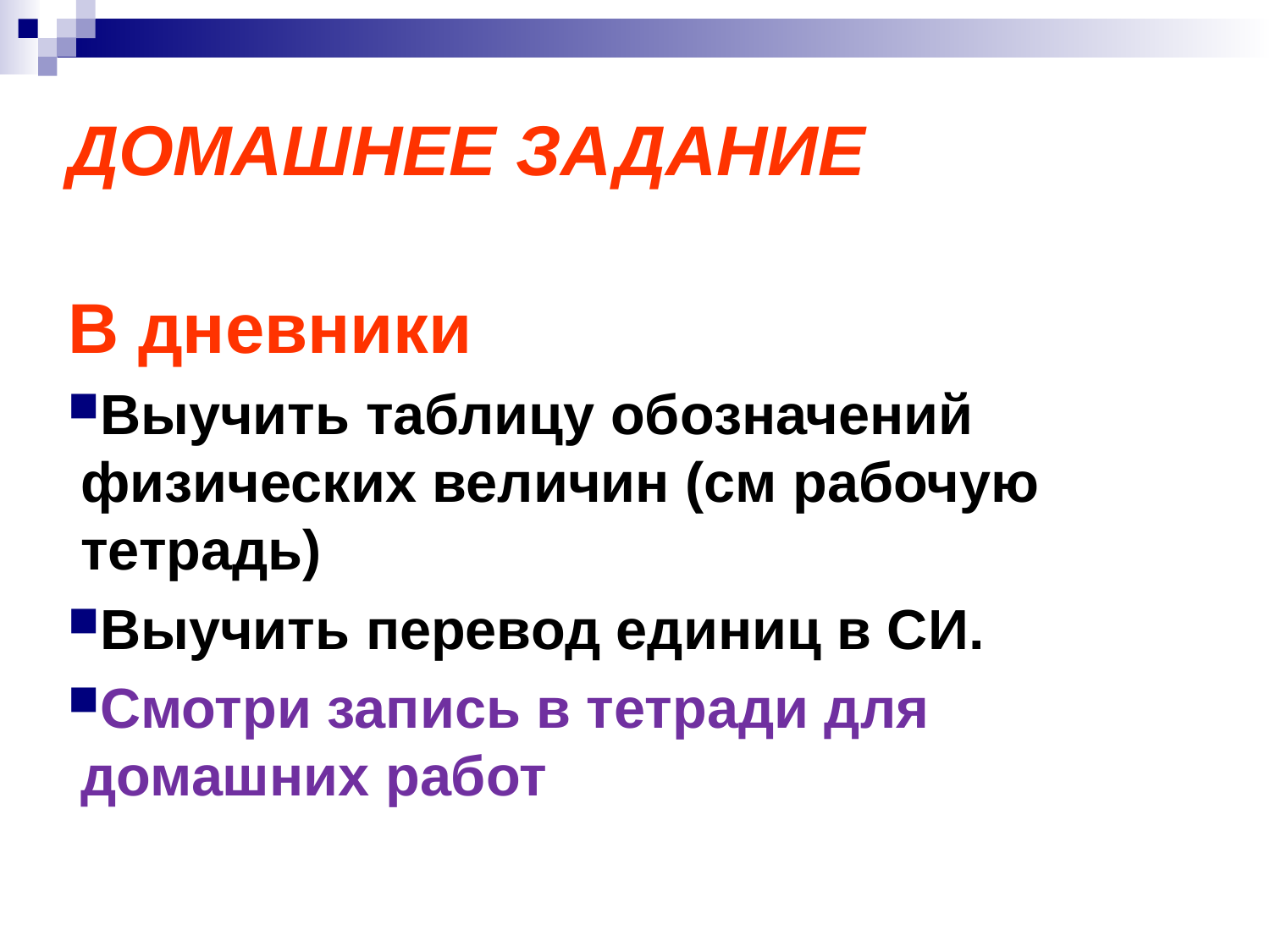

# ДОМАШНЕЕ ЗАДАНИЕ
В дневники
Выучить таблицу обозначений физических величин (см рабочую тетрадь)
Выучить перевод единиц в СИ.
Смотри запись в тетради для домашних работ